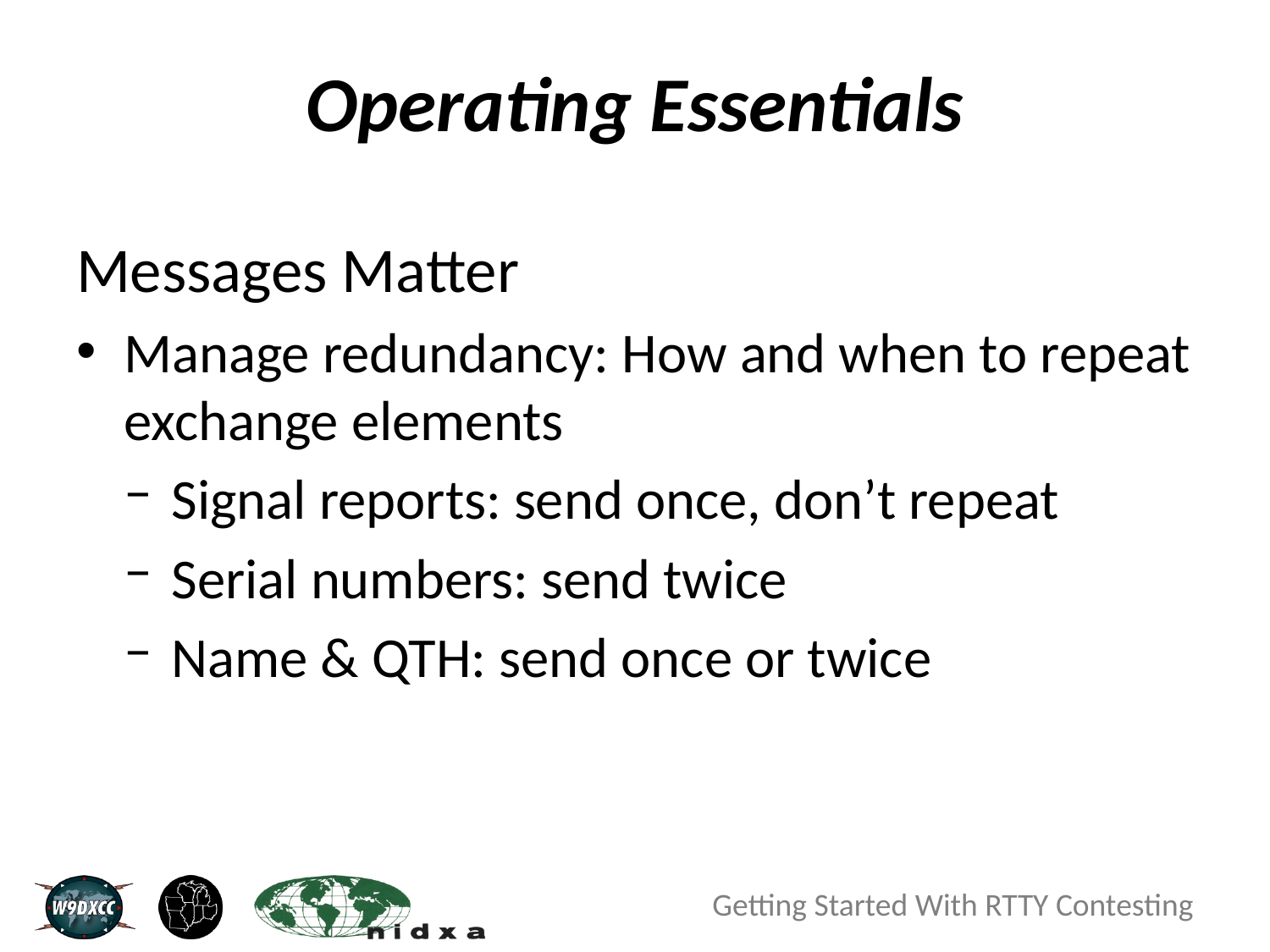

# Operating Essentials
Messages Matter
Manage redundancy: How and when to repeat exchange elements
Signal reports: send once, don’t repeat
Serial numbers: send twice
Name & QTH: send once or twice
Getting Started With RTTY Contesting